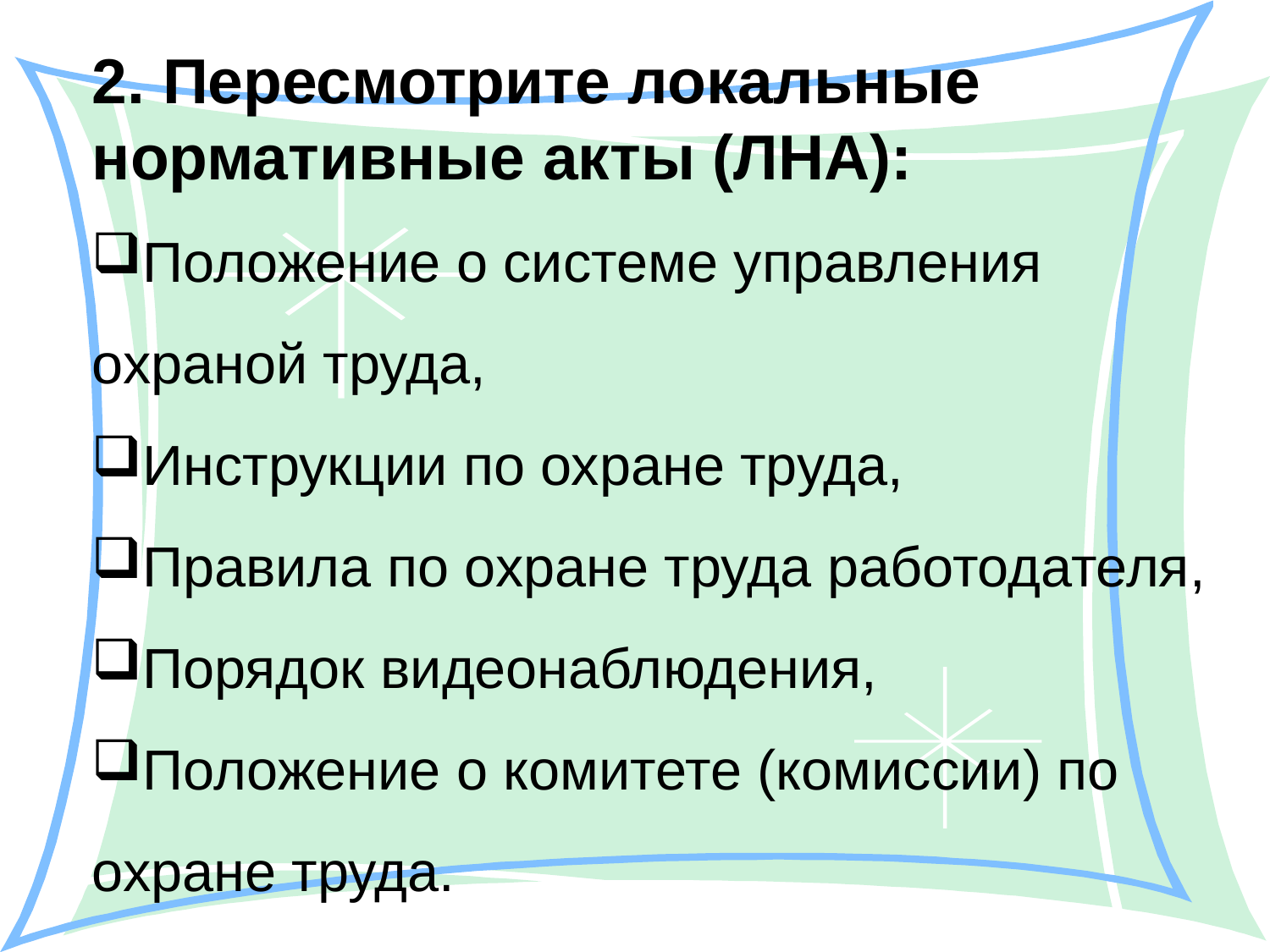

2. Пересмотрите локальные нормативные акты (ЛНА):
Положение о системе управления охраной труда,
Инструкции по охране труда,
Правила по охране труда работодателя,
Порядок видеонаблюдения,
Положение о комитете (комиссии) по охране труда.